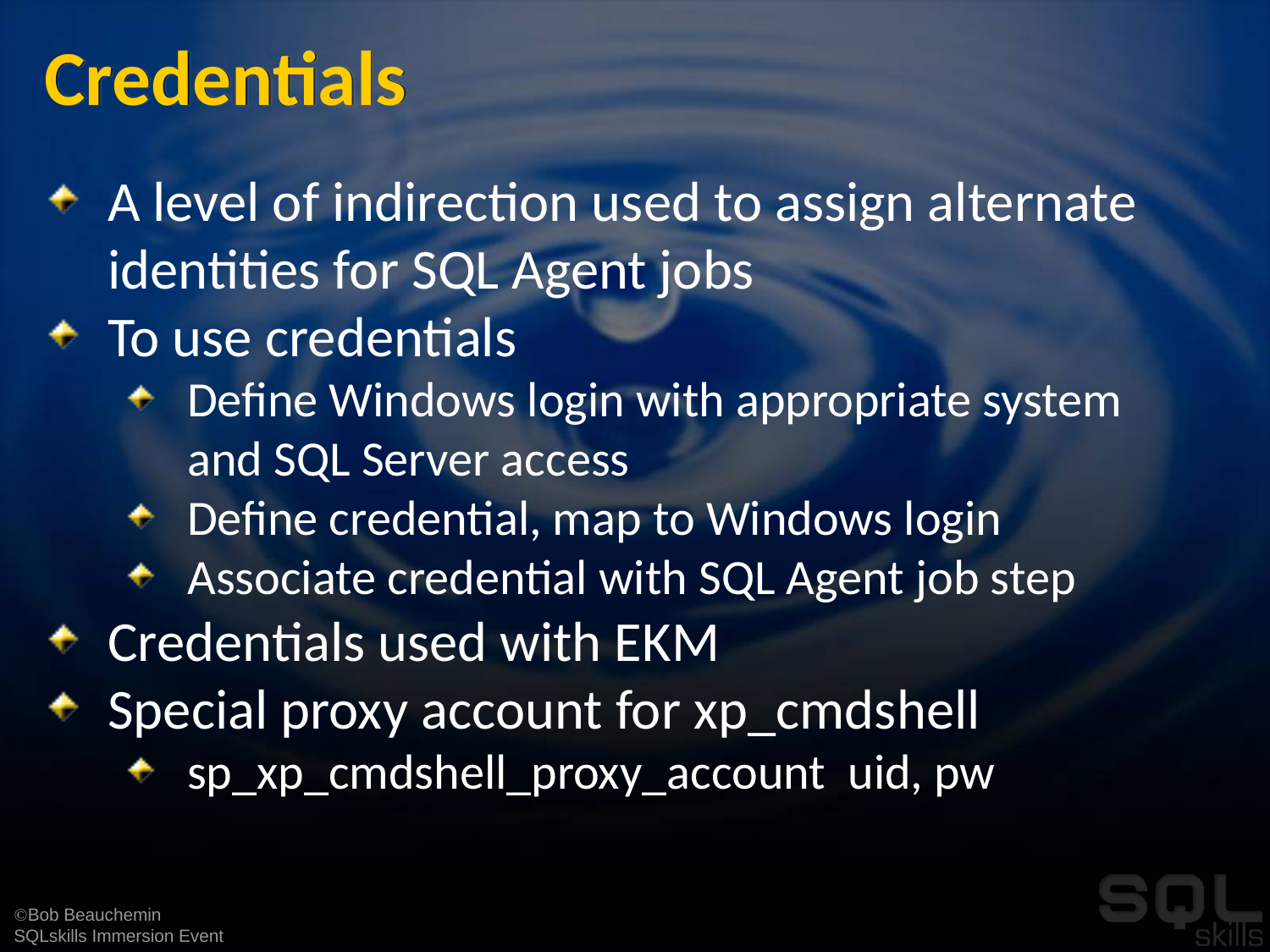

# Credentials
A level of indirection used to assign alternate identities for SQL Agent jobs
To use credentials
Define Windows login with appropriate system and SQL Server access
Define credential, map to Windows login
Associate credential with SQL Agent job step
Credentials used with EKM
Special proxy account for xp_cmdshell
sp_xp_cmdshell_proxy_account  uid, pw